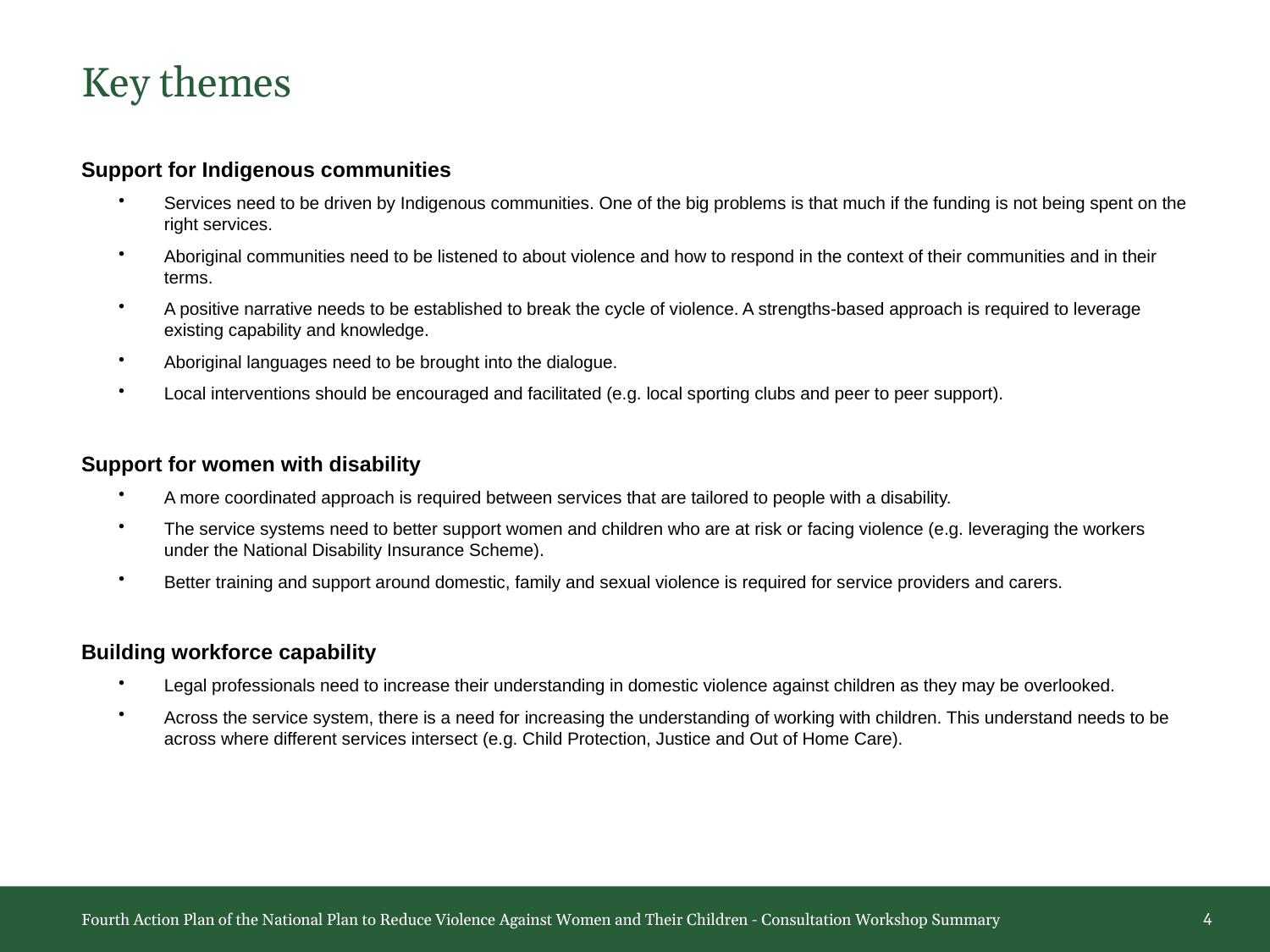

# Key themes
Support for Indigenous communities
Services need to be driven by Indigenous communities. One of the big problems is that much if the funding is not being spent on the right services.
Aboriginal communities need to be listened to about violence and how to respond in the context of their communities and in their terms.
A positive narrative needs to be established to break the cycle of violence. A strengths-based approach is required to leverage existing capability and knowledge.
Aboriginal languages need to be brought into the dialogue.
Local interventions should be encouraged and facilitated (e.g. local sporting clubs and peer to peer support).

Support for women with disability
A more coordinated approach is required between services that are tailored to people with a disability.
The service systems need to better support women and children who are at risk or facing violence (e.g. leveraging the workers under the National Disability Insurance Scheme).
Better training and support around domestic, family and sexual violence is required for service providers and carers.

Building workforce capability
Legal professionals need to increase their understanding in domestic violence against children as they may be overlooked.
Across the service system, there is a need for increasing the understanding of working with children. This understand needs to be across where different services intersect (e.g. Child Protection, Justice and Out of Home Care).
4
Fourth Action Plan of the National Plan to Reduce Violence Against Women and Their Children - Consultation Workshop Summary